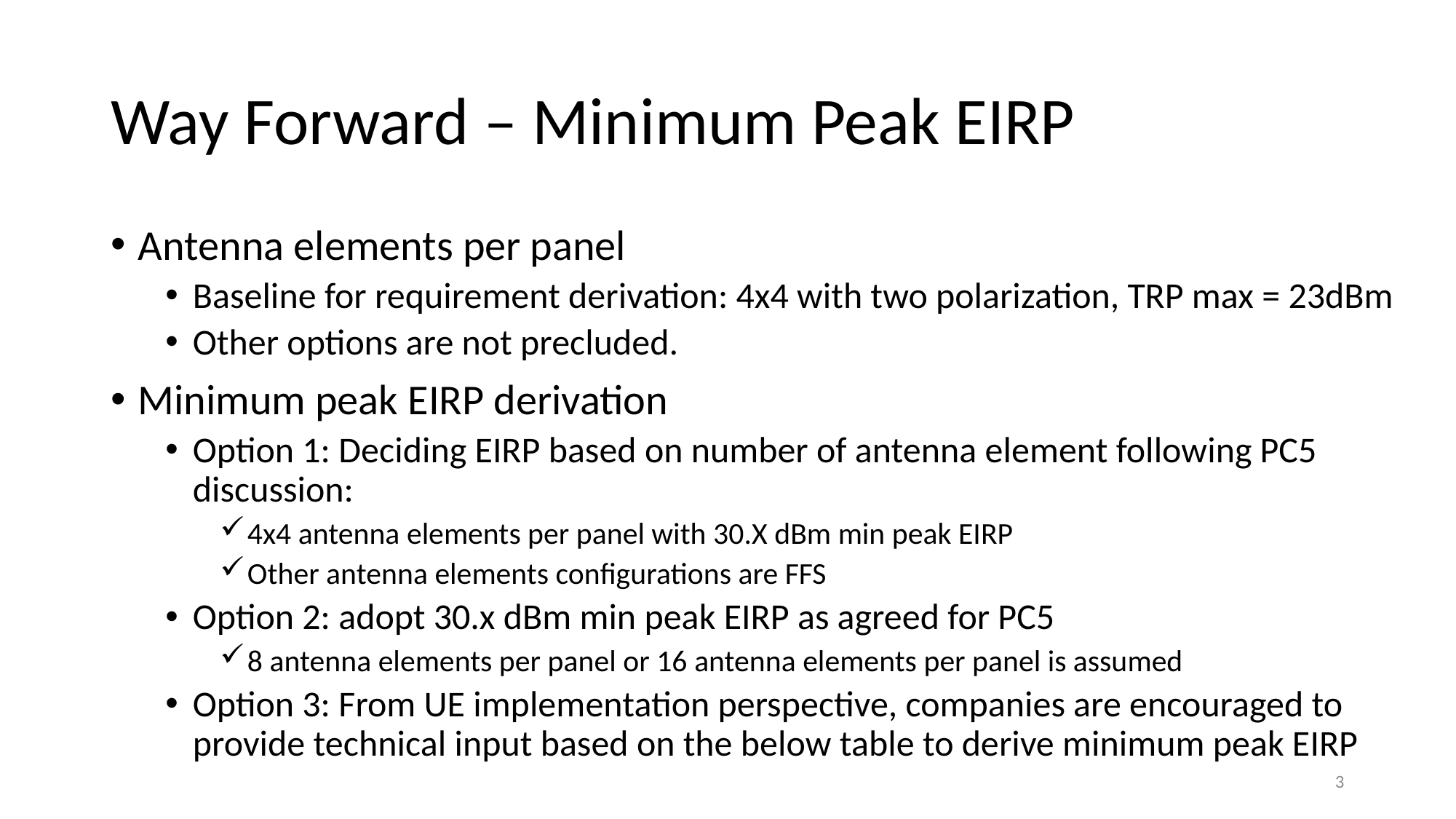

# Way Forward – Minimum Peak EIRP
Antenna elements per panel
Baseline for requirement derivation: 4x4 with two polarization, TRP max = 23dBm
Other options are not precluded.
Minimum peak EIRP derivation
Option 1: Deciding EIRP based on number of antenna element following PC5 discussion:
4x4 antenna elements per panel with 30.X dBm min peak EIRP
Other antenna elements configurations are FFS
Option 2: adopt 30.x dBm min peak EIRP as agreed for PC5
8 antenna elements per panel or 16 antenna elements per panel is assumed
Option 3: From UE implementation perspective, companies are encouraged to provide technical input based on the below table to derive minimum peak EIRP
3